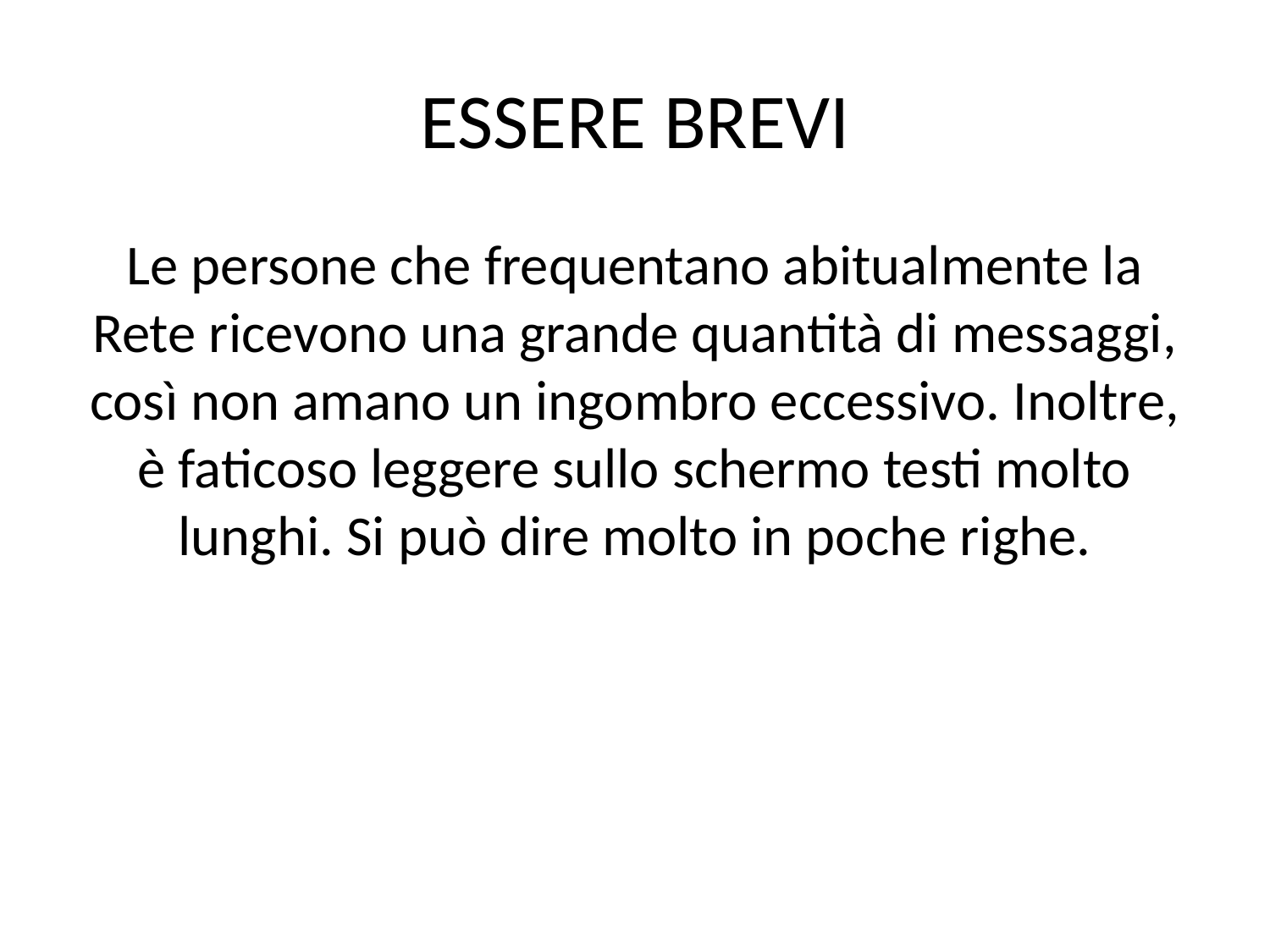

# ESSERE BREVI
Le persone che frequentano abitualmente la Rete ricevono una grande quantità di messaggi, così non amano un ingombro eccessivo. Inoltre, è faticoso leggere sullo schermo testi molto lunghi. Si può dire molto in poche righe.